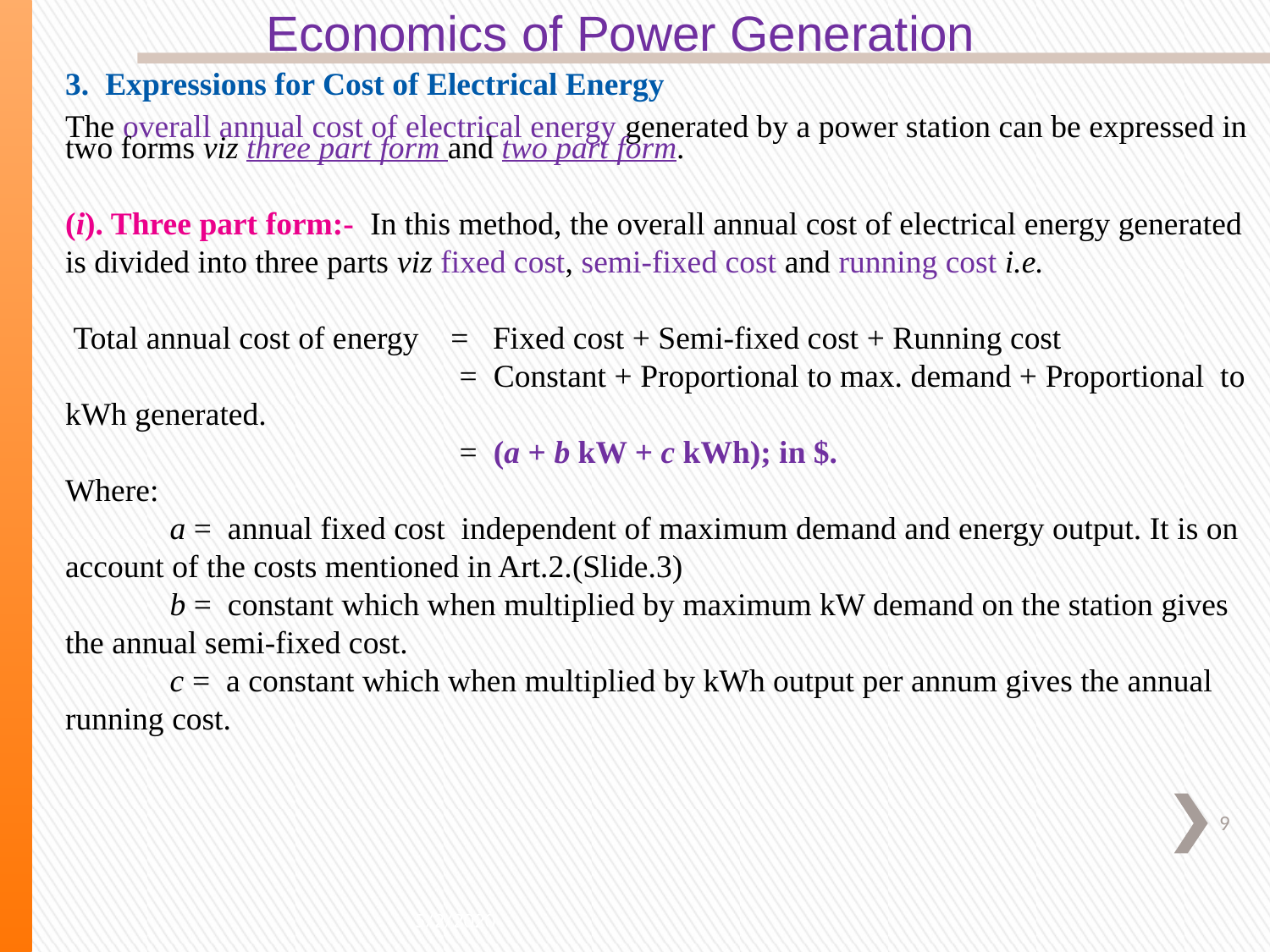

Economics of Power Generation

3.  Expressions for Cost of Electrical Energy

The overall annual cost of electrical energy generated by a power station can be expressed in two forms viz three part form and two part form.

(i). Three part form:-  In this method, the overall annual cost of electrical energy generated is divided into three parts viz fixed cost, semi-fixed cost and running cost i.e.

 Total annual cost of energy    =   Fixed cost + Semi-fixed cost + Running cost
                                                 =  Constant + Proportional to max. demand + Proportional  to kWh generated.
                                                 =  (a + b kW + c kWh); in $.
Where:
             a =  annual fixed cost  independent of maximum demand and energy output. It is on account of the costs mentioned in Art.2.(Slide.3)
             b =  constant which when multiplied by maximum kW demand on the station gives the annual semi-fixed cost.
             c =  a constant which when multiplied by kWh output per annum gives the annual running cost.

9
5/2/2020